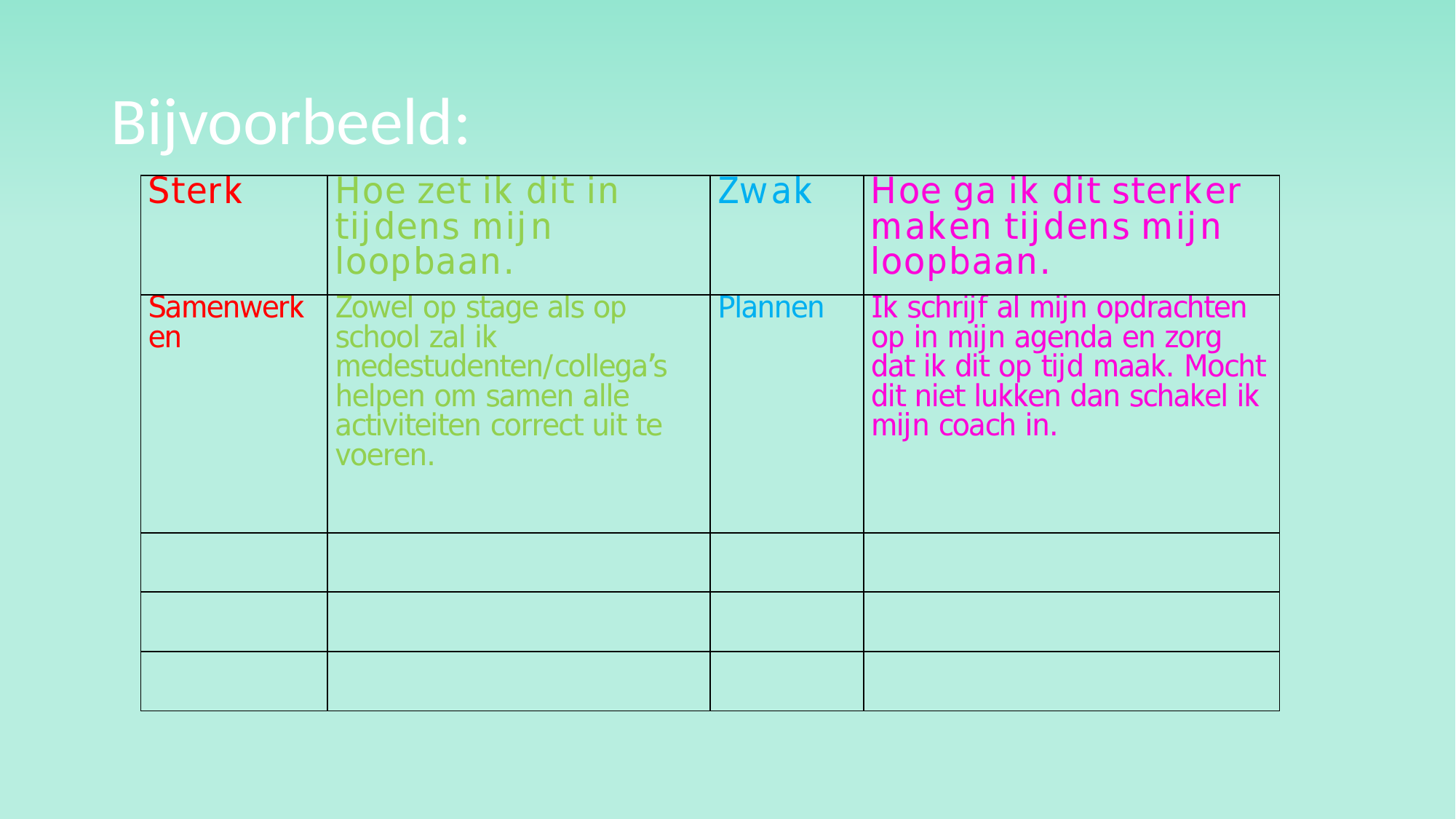

# Bijvoorbeeld:
| Sterk | Hoe zet ik dit in tijdens mijn loopbaan. | Zwak | Hoe ga ik dit sterker maken tijdens mijn loopbaan. |
| --- | --- | --- | --- |
| Samenwerken | Zowel op stage als op school zal ik medestudenten/collega’s helpen om samen alle activiteiten correct uit te voeren. | Plannen | Ik schrijf al mijn opdrachten op in mijn agenda en zorg dat ik dit op tijd maak. Mocht dit niet lukken dan schakel ik mijn coach in. |
|  |  |  |  |
|  |  |  |  |
|  |  |  |  |